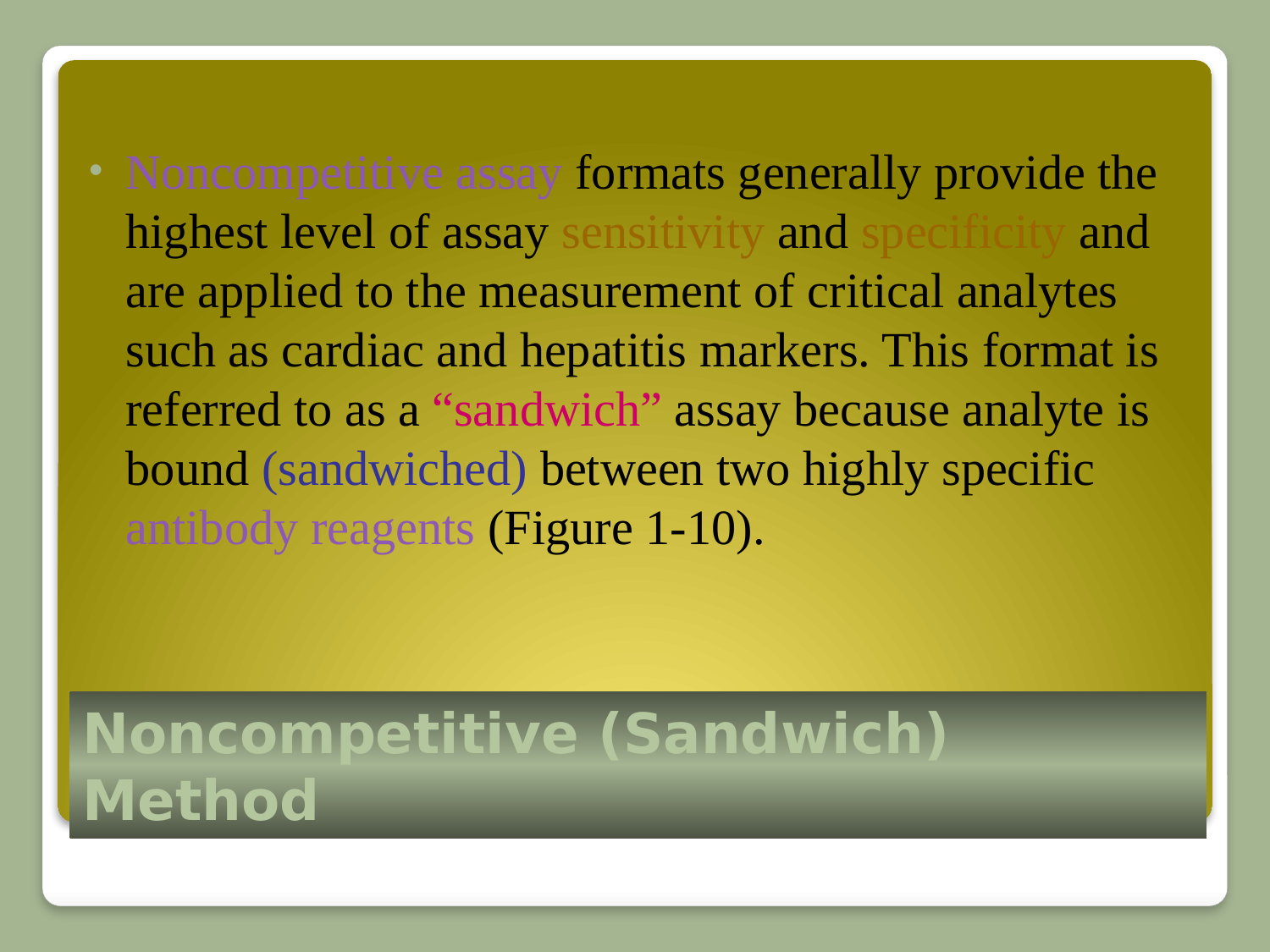

Noncompetitive assay formats generally provide the highest level of assay sensitivity and specificity and are applied to the measurement of critical analytes such as cardiac and hepatitis markers. This format is referred to as a “sandwich” assay because analyte is bound (sandwiched) between two highly specific antibody reagents (Figure 1-10).

# Noncompetitive (Sandwich) Method